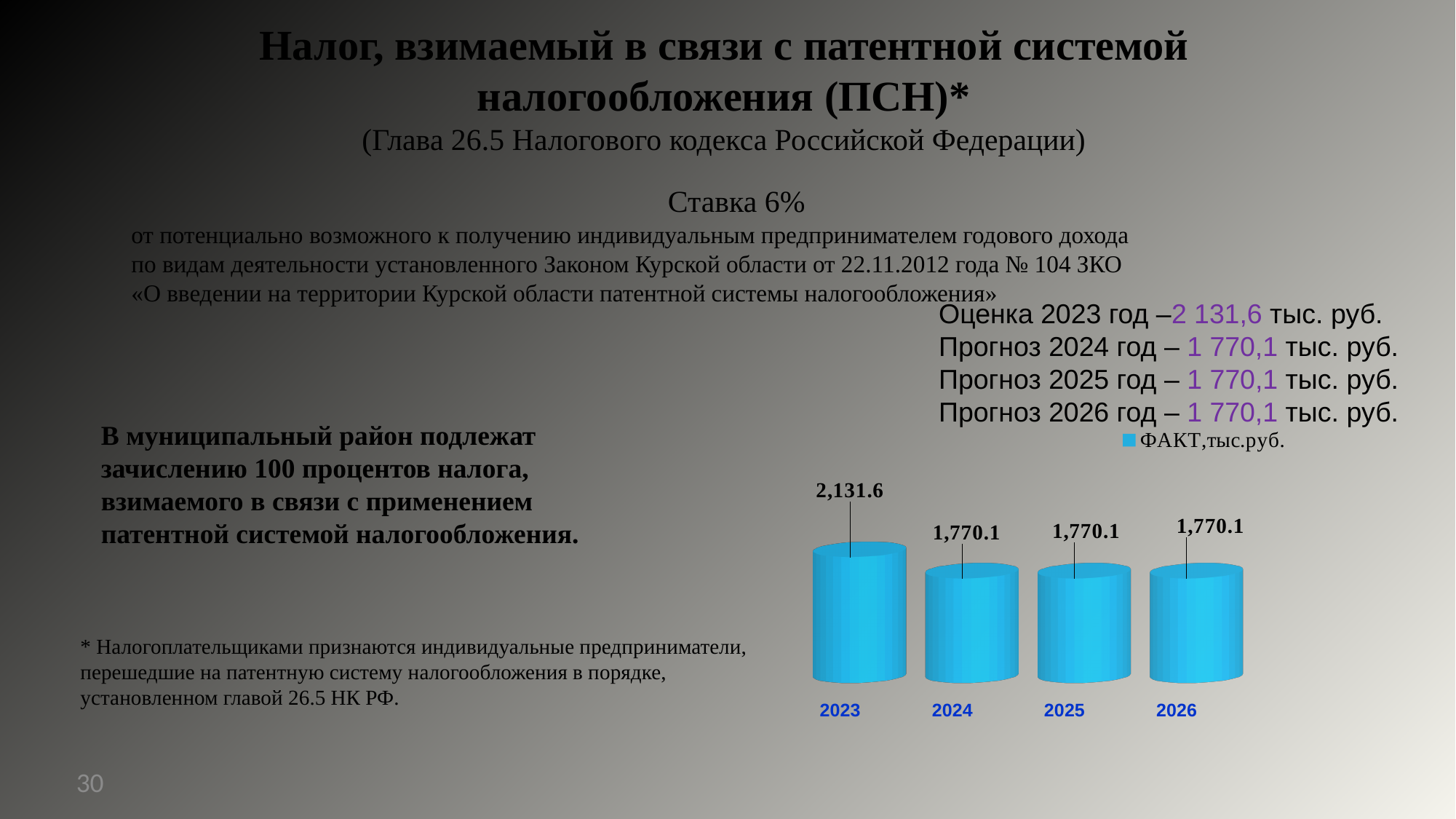

Налог, взимаемый в связи с патентной системой налогообложения (ПСН)*
(Глава 26.5 Налогового кодекса Российской Федерации)

                                                           Ставка 6%
от потенциально возможного к получению индивидуальным предпринимателем годового дохода по видам деятельности установленного Законом Курской области от 22.11.2012 года № 104 ЗКО «О введении на территории Курской области патентной системы налогообложения»
Оценка 2023 год –2 131,6 тыс. руб.
Прогноз 2024 год – 1 770,1 тыс. руб.
Прогноз 2025 год – 1 770,1 тыс. руб.
Прогноз 2026 год – 1 770,1 тыс. руб.

[unsupported chart]

В муниципальный район подлежат зачислению 100 процентов налога, взимаемого в связи с применением патентной системой налогообложения.

* Налогоплательщиками признаются индивидуальные предприниматели, перешедшие на патентную систему налогообложения в порядке, установленном главой 26.5 НК РФ.
30